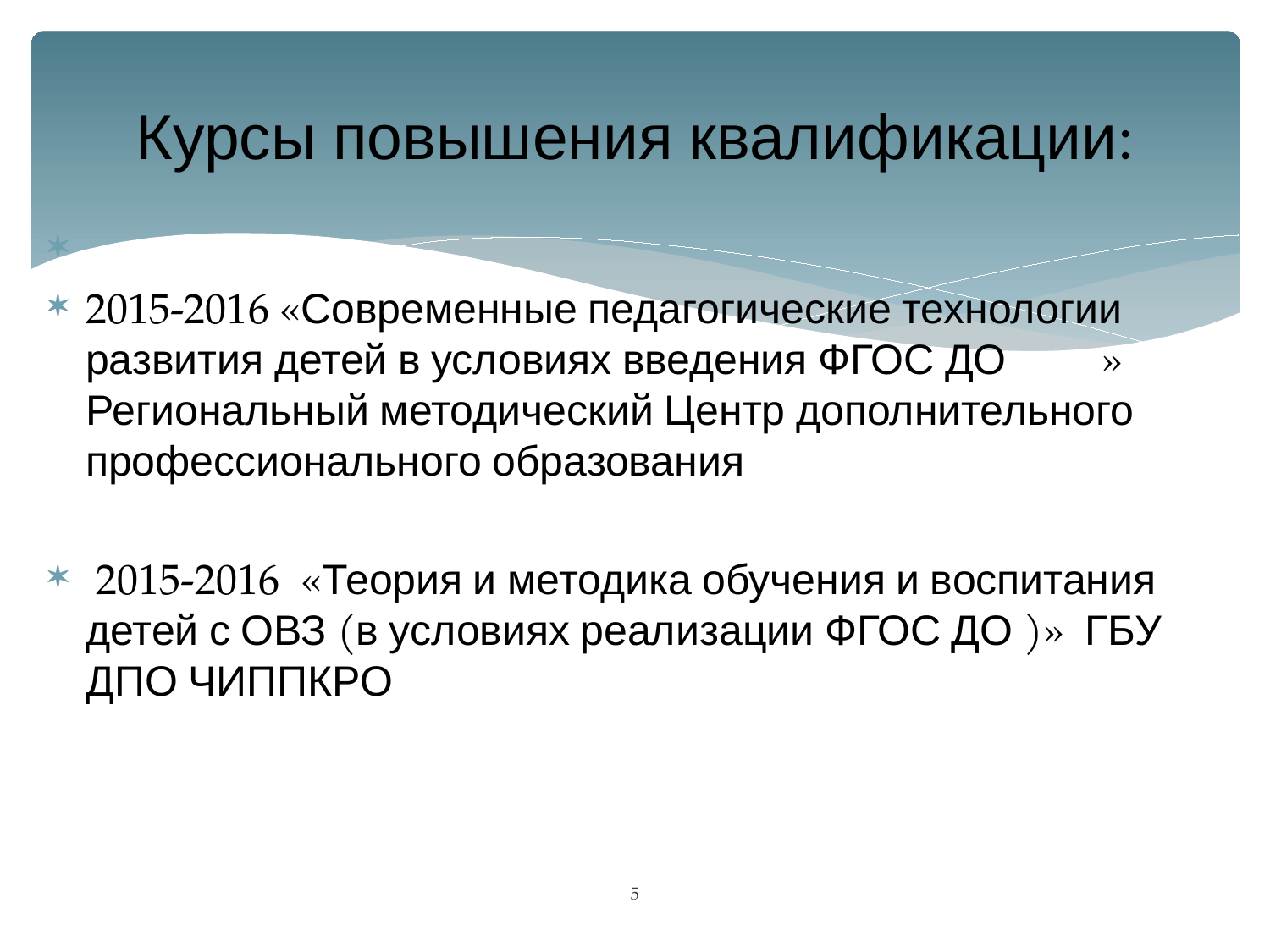

# Курсы повышения квалификации:

2015-2016 «Современные педагогические технологии развития детей в условиях введения ФГОС ДО	» Региональный методический Центр дополнительного профессионального образования

 2015-2016  «Теория и методика обучения и воспитания детей с ОВЗ (в условиях реализации ФГОС ДО )»  ГБУ ДПО ЧИППКРО

5